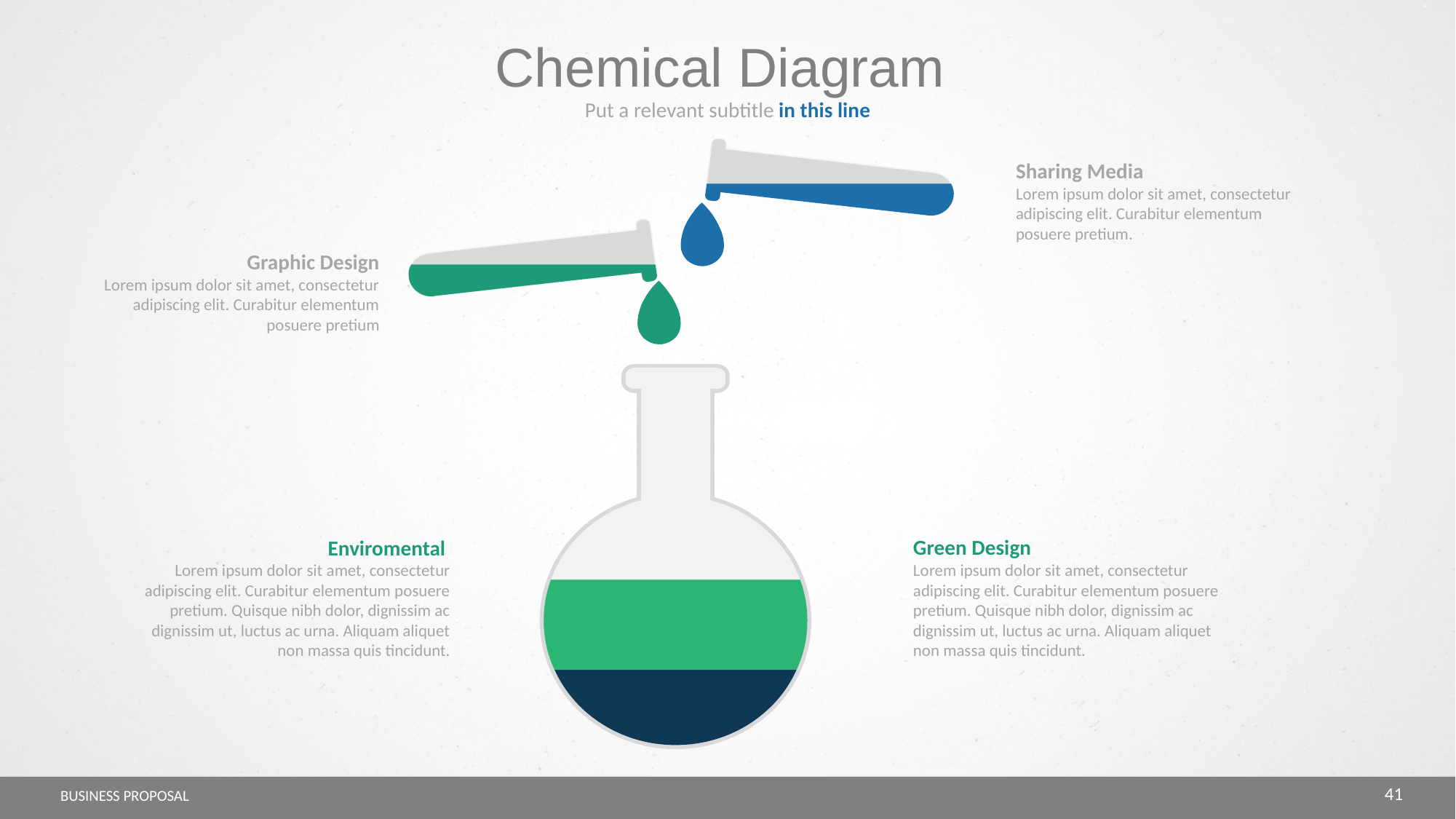

Chemical Diagram
Put a relevant subtitle in this line

Sharing Media
Lorem ipsum dolor sit amet, consectetur adipiscing elit. Curabitur elementum posuere pretium.
Graphic Design
Lorem ipsum dolor sit amet, consectetur adipiscing elit. Curabitur elementum posuere pretium
Green Design
Lorem ipsum dolor sit amet, consectetur adipiscing elit. Curabitur elementum posuere pretium. Quisque nibh dolor, dignissim ac dignissim ut, luctus ac urna. Aliquam aliquet non massa quis tincidunt.
Enviromental
Lorem ipsum dolor sit amet, consectetur adipiscing elit. Curabitur elementum posuere pretium. Quisque nibh dolor, dignissim ac dignissim ut, luctus ac urna. Aliquam aliquet non massa quis tincidunt.

41
BUSINESS PROPOSAL